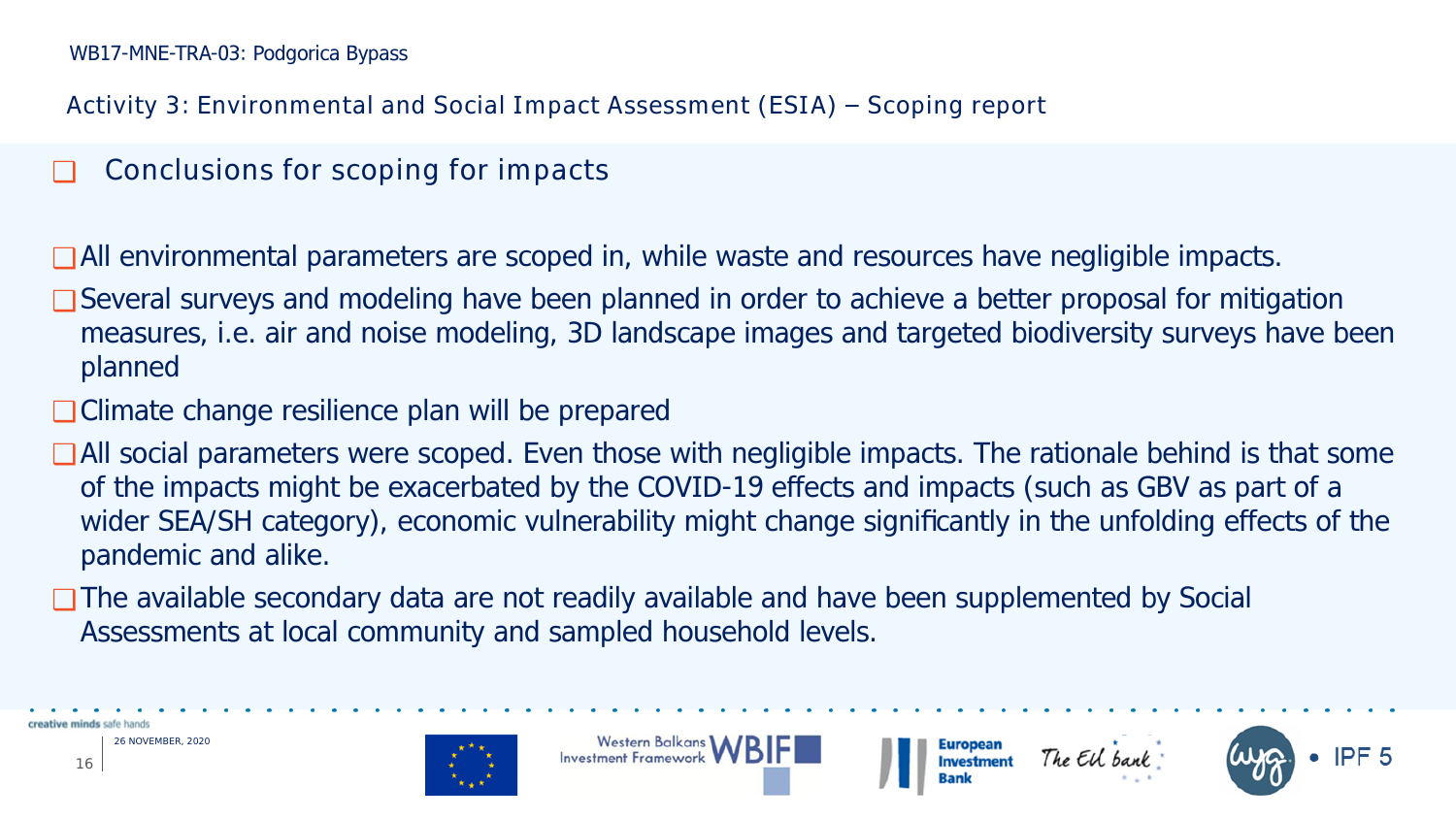

WB17-MNE-TRA-03: Podgorica Bypass
# Activity 3: Environmental and Social Impact Assessment (ESIA) – Scoping report
   Conclusions for scoping for impacts

All environmental parameters are scoped in, while waste and resources have negligible impacts.
Several surveys and modeling have been planned in order to achieve a better proposal for mitigation measures, i.e. air and noise modeling, 3D landscape images and targeted biodiversity surveys have been planned
Climate change resilience plan will be prepared
All social parameters were scoped. Even those with negligible impacts. The rationale behind is that some of the impacts might be exacerbated by the COVID-19 effects and impacts (such as GBV as part of a wider SEA/SH category), economic vulnerability might change significantly in the unfolding effects of the pandemic and alike.
The available secondary data are not readily available and have been supplemented by Social Assessments at local community and sampled household levels.

16
26 NOVEMBER, 2020